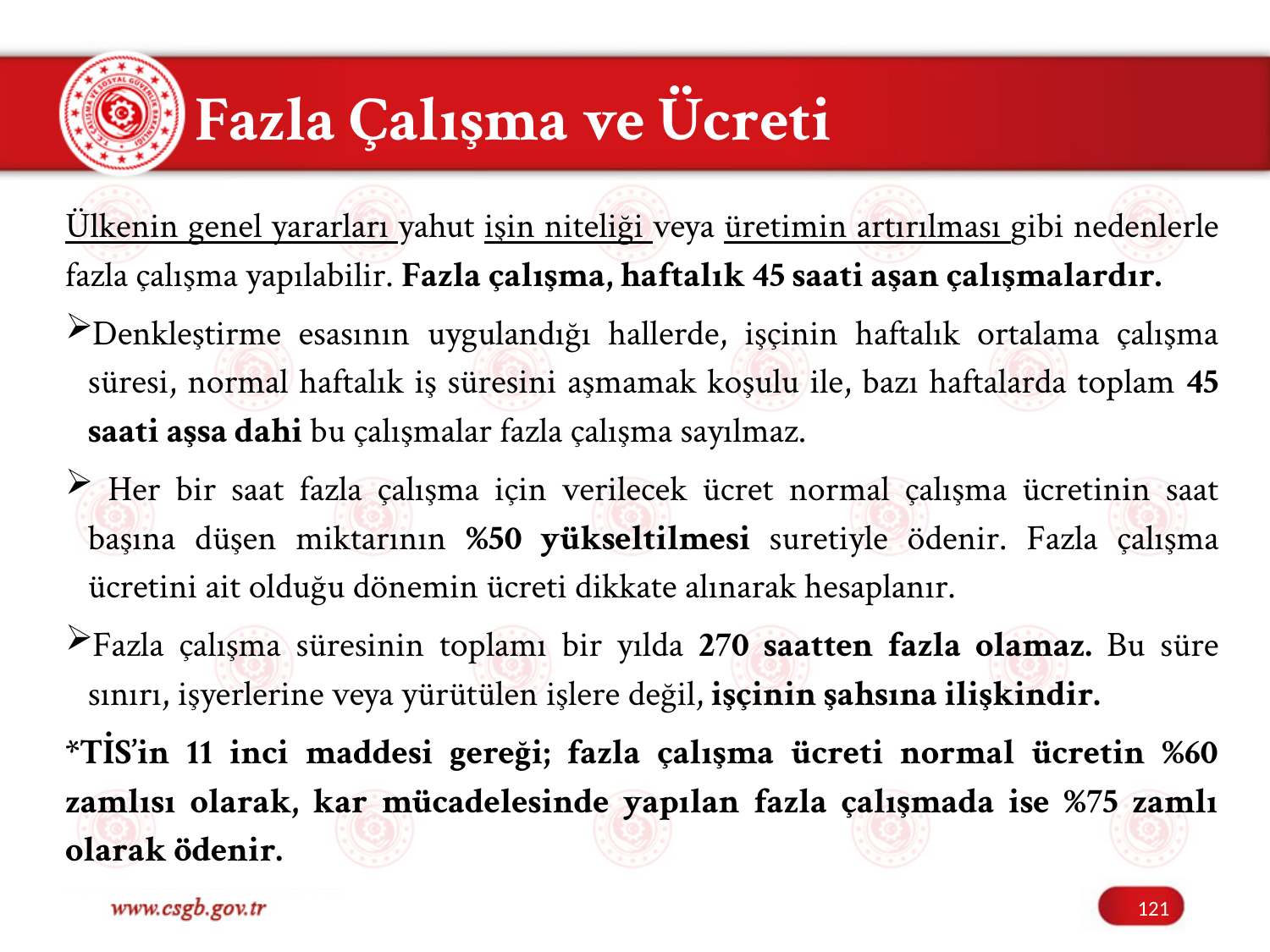

# Fazla Çalışma ve Ücreti
Ülkenin genel yararları yahut işin niteliği veya üretimin artırılması gibi nedenlerle fazla çalışma yapılabilir. Fazla çalışma, haftalık 45 saati aşan çalışmalardır.
Denkleştirme esasının uygulandığı hallerde, işçinin haftalık ortalama çalışma süresi, normal haftalık iş süresini aşmamak koşulu ile, bazı haftalarda toplam 45 saati aşsa dahi bu çalışmalar fazla çalışma sayılmaz.
 Her bir saat fazla çalışma için verilecek ücret normal çalışma ücretinin saat başına düşen miktarının %50 yükseltilmesi suretiyle ödenir. Fazla çalışma ücretini ait olduğu dönemin ücreti dikkate alınarak hesaplanır.
Fazla çalışma süresinin toplamı bir yılda 270 saatten fazla olamaz. Bu süre sınırı, işyerlerine veya yürütülen işlere değil, işçinin şahsına ilişkindir.
*TİS’in 11 inci maddesi gereği; fazla çalışma ücreti normal ücretin %60 zamlısı olarak, kar mücadelesinde yapılan fazla çalışmada ise %75 zamlı olarak ödenir.
121